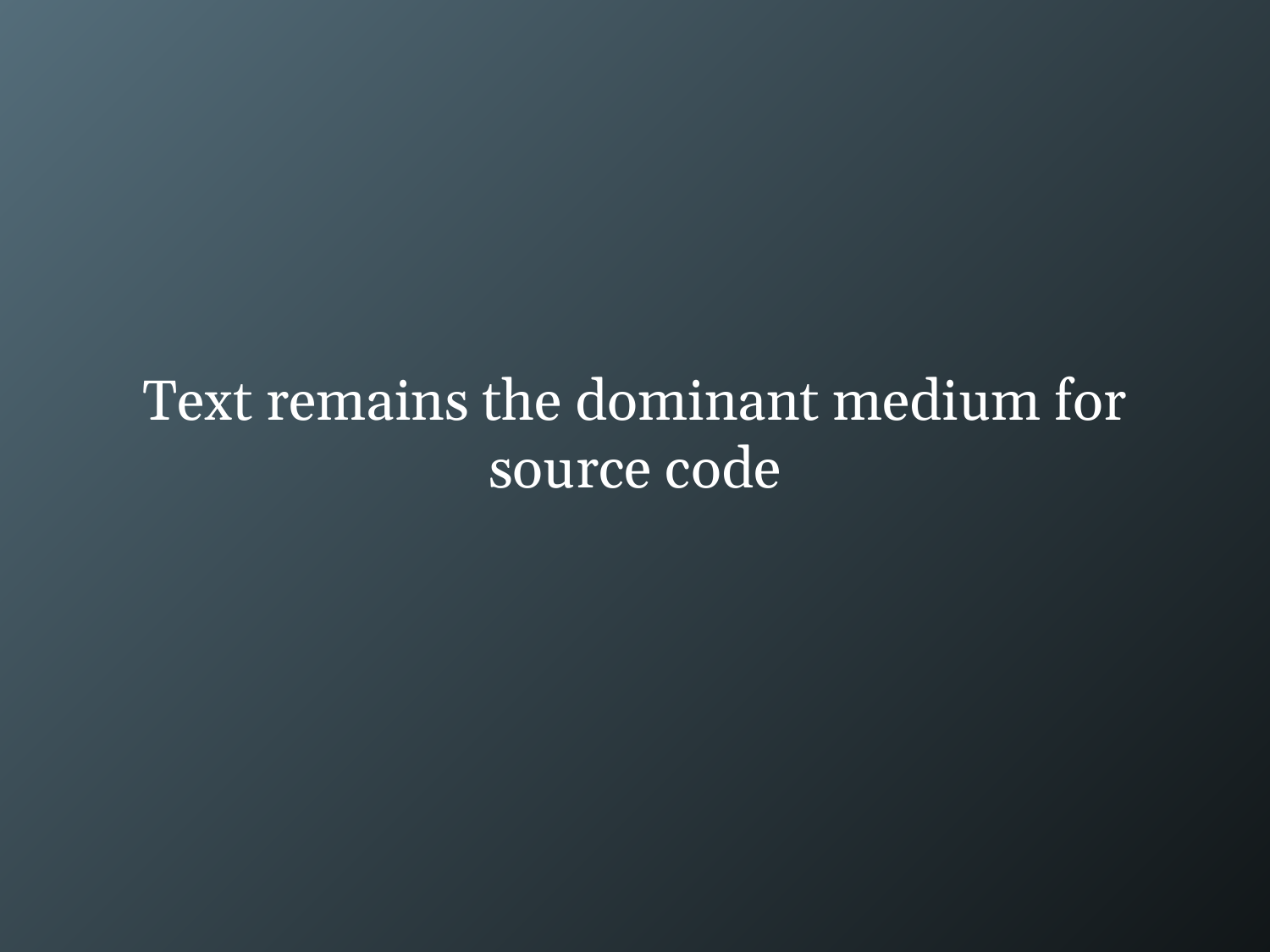

# Text remains the dominant medium for source code